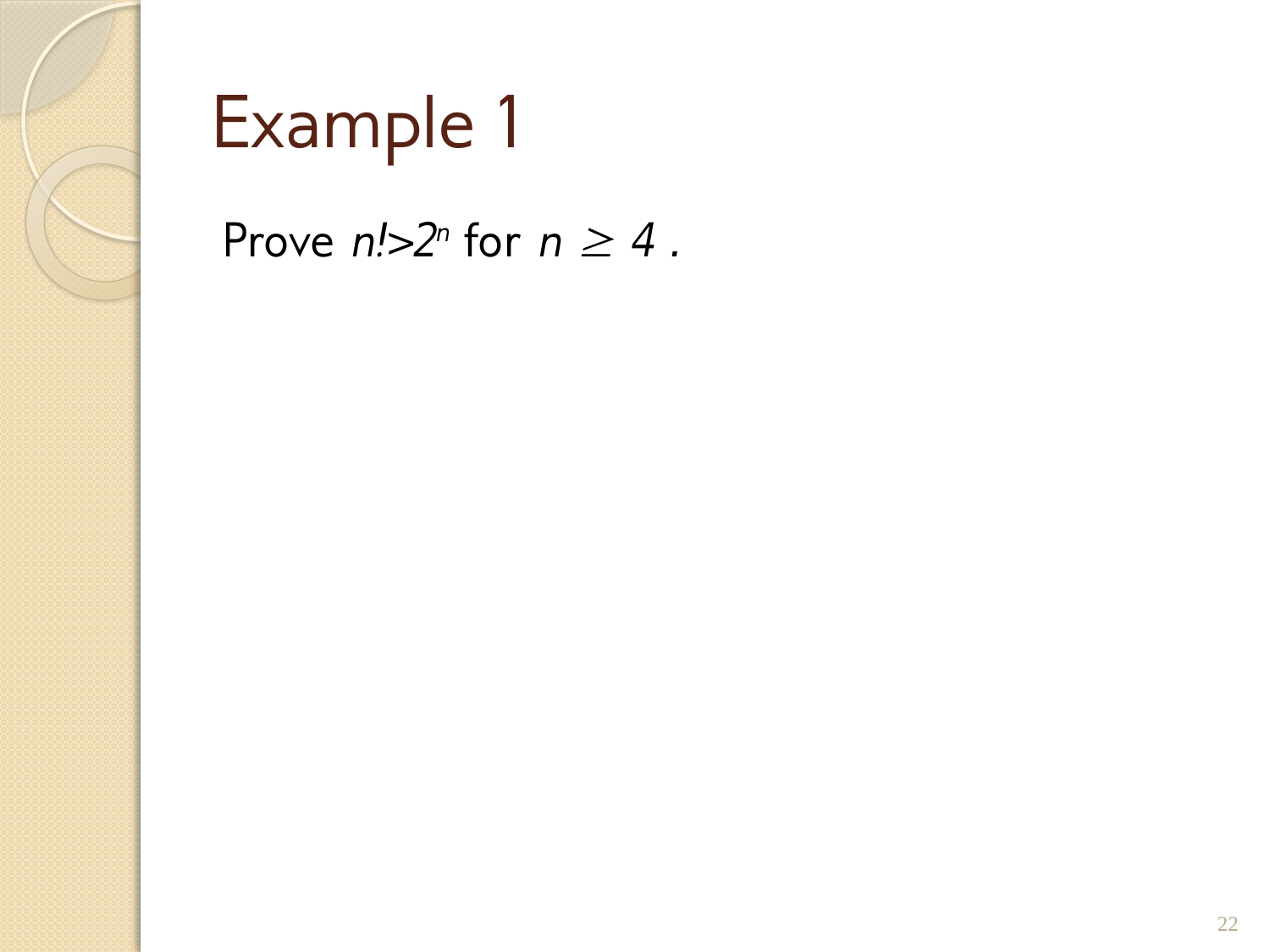

# Example 1
Prove n!>2n for n ≥ 4 .

22